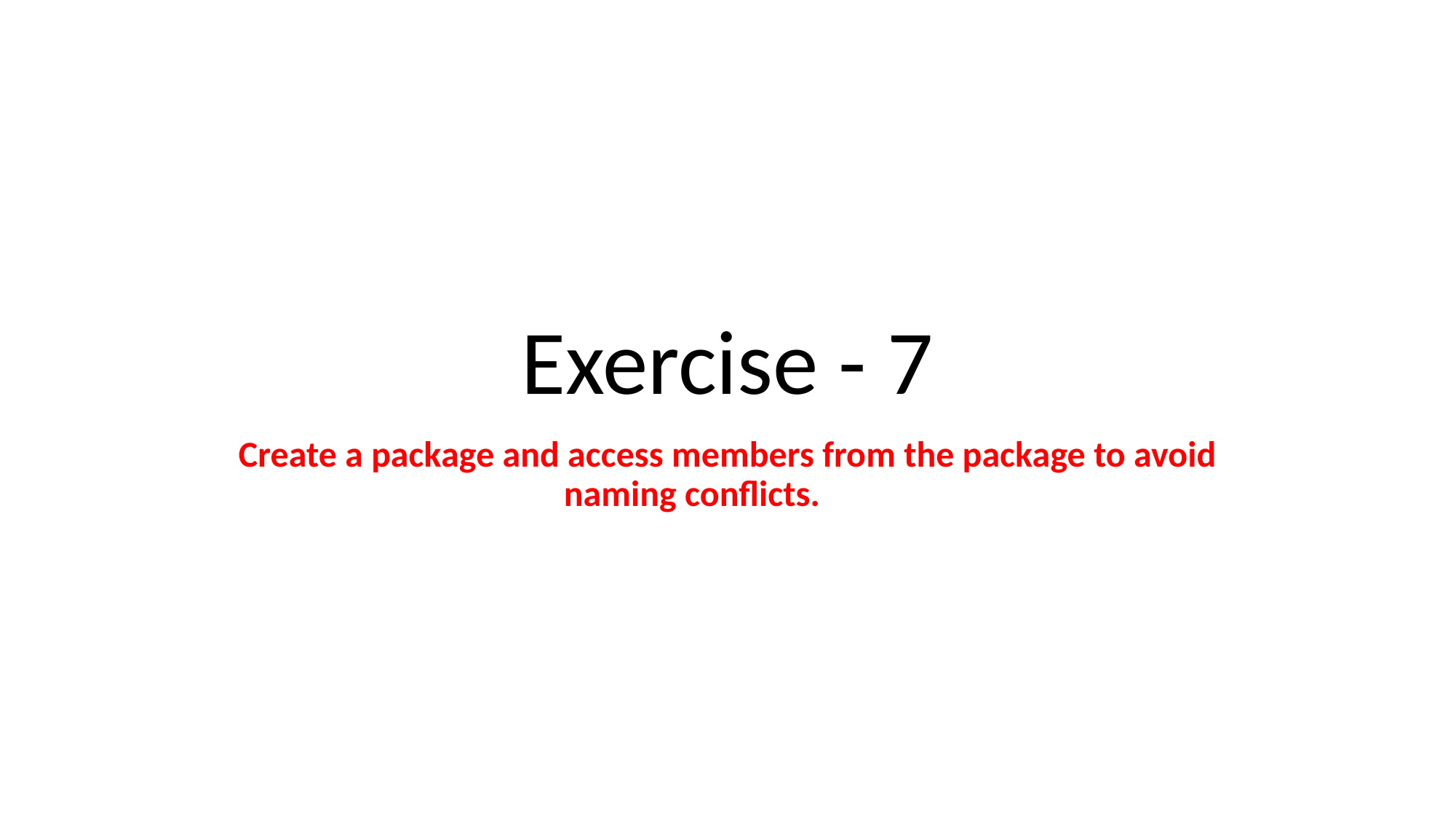

# Exercise - 7
Create a package and access members from the package to avoid naming conflicts.